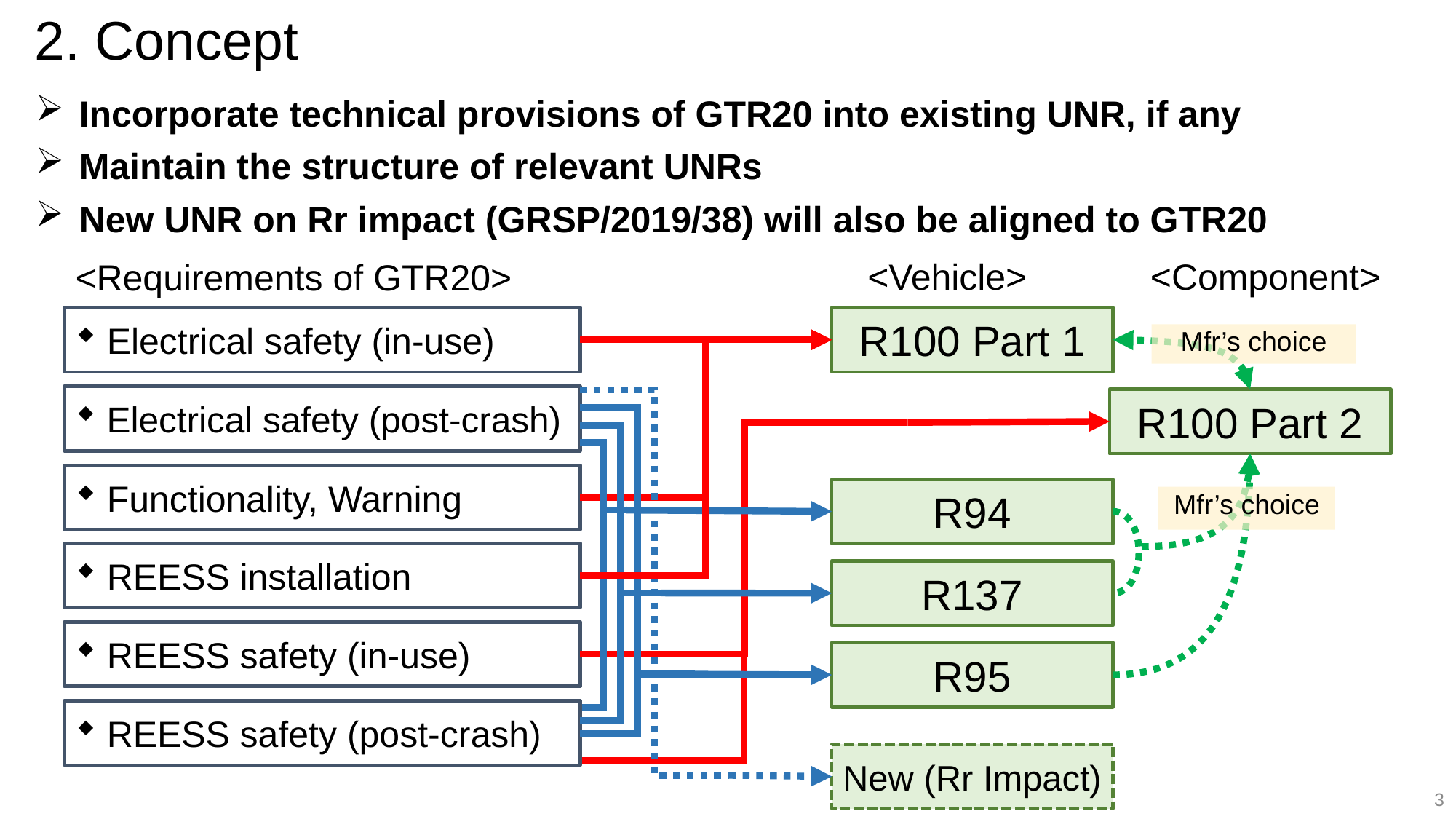

# 2. Concept
Incorporate technical provisions of GTR20 into existing UNR, if any
Maintain the structure of relevant UNRs
New UNR on Rr impact (GRSP/2019/38) will also be aligned to GTR20
<Vehicle>
<Component>
<Requirements of GTR20>
Electrical safety (in-use)
R100 Part 1
Mfr’s choice

Electrical safety (post-crash)
R100 Part 2

Functionality, Warning
R94
Mfr’s choice

REESS installation
R137

REESS safety (in-use)
R95

REESS safety (post-crash)

New (Rr Impact)

3